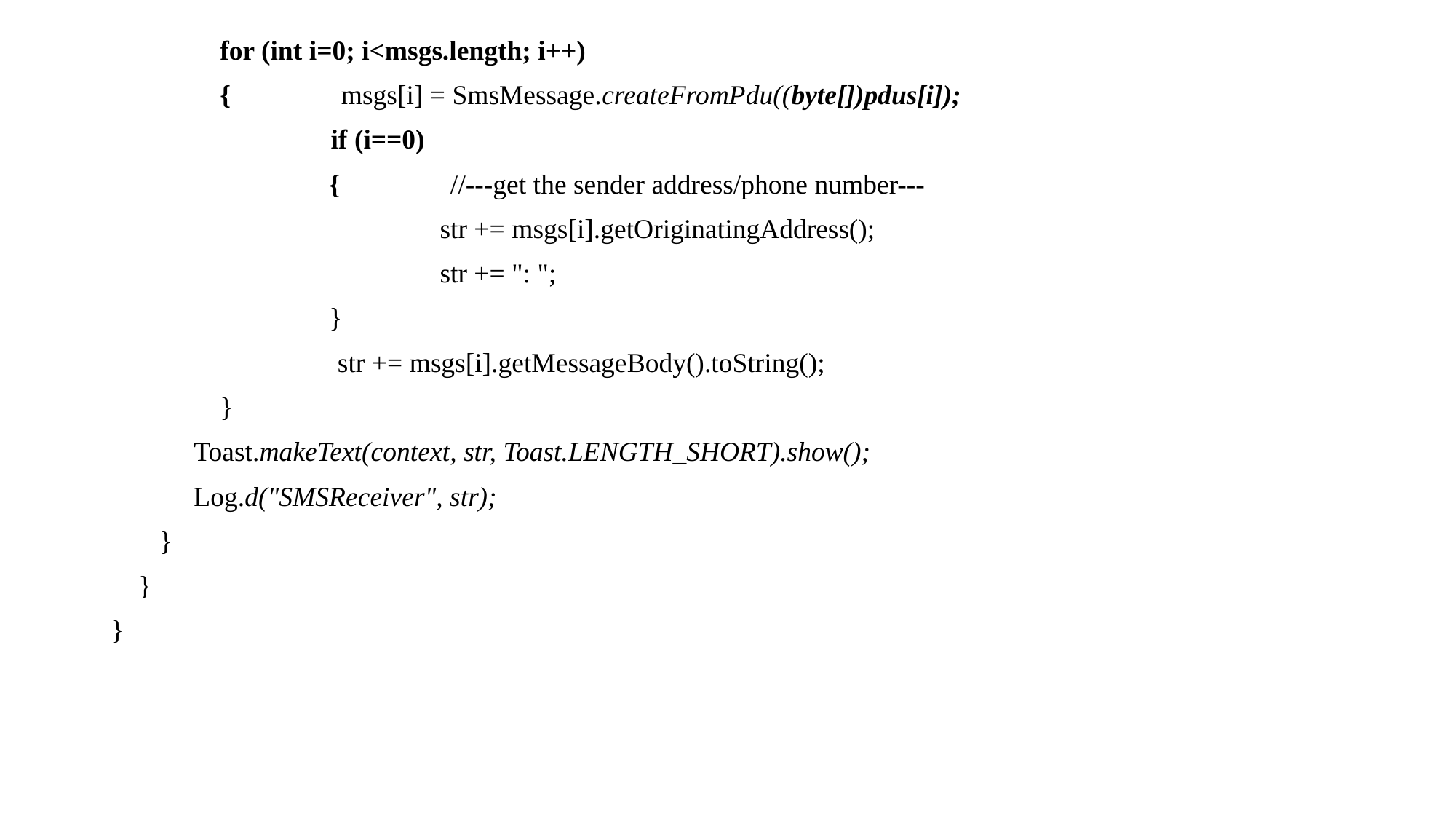

for (int i=0; i<msgs.length; i++)
	{                msgs[i] = SmsMessage.createFromPdu((byte[])pdus[i]);
	                if (i==0)
		{                //---get the sender address/phone number---
		                str += msgs[i].getOriginatingAddress();
		                str += ": ";
                	}
	                 str += msgs[i].getMessageBody().toString();
            	}
            Toast.makeText(context, str, Toast.LENGTH_SHORT).show();
            Log.d("SMSReceiver", str);
       }
    }
}